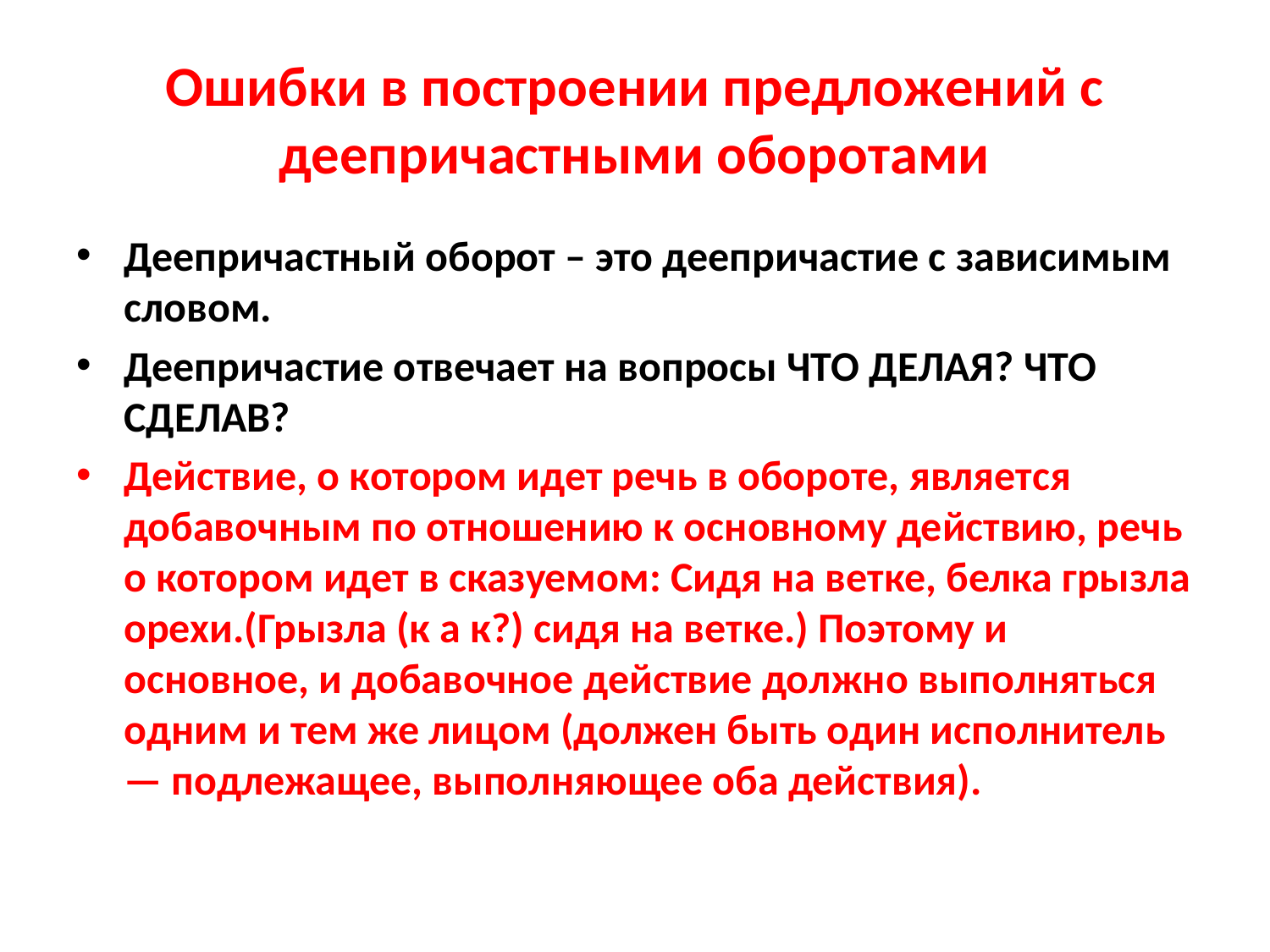

# Ошибки в построении предложений с деепричастными оборотами
Деепричастный оборот – это деепричастие с зависимым словом.
Деепричастие отвечает на вопросы ЧТО ДЕЛАЯ? ЧТО СДЕЛАВ?
Действие, о котором идет речь в обороте, является добавочным по отношению к основному действию, речь о котором идет в сказуемом: Сидя на ветке, белка грызла орехи.(Грызла (к а к?) сидя на ветке.) Поэтому и основное, и добавочное действие должно выполняться одним и тем же лицом (должен быть один исполнитель — подлежащее, выполняющее оба действия).